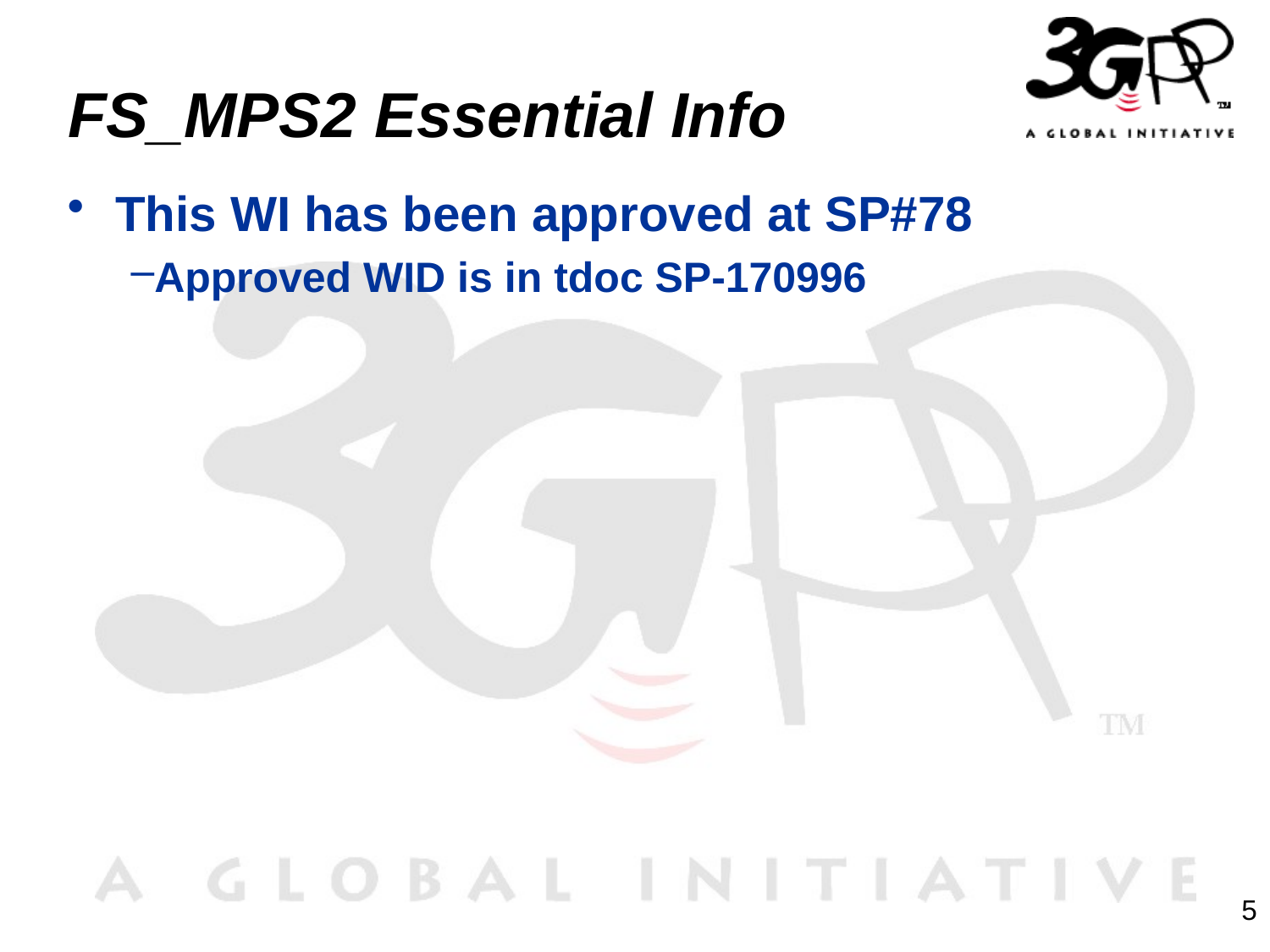

# FS_MPS2 Essential Info
This WI has been approved at SP#78
Approved WID is in tdoc SP-170996
5